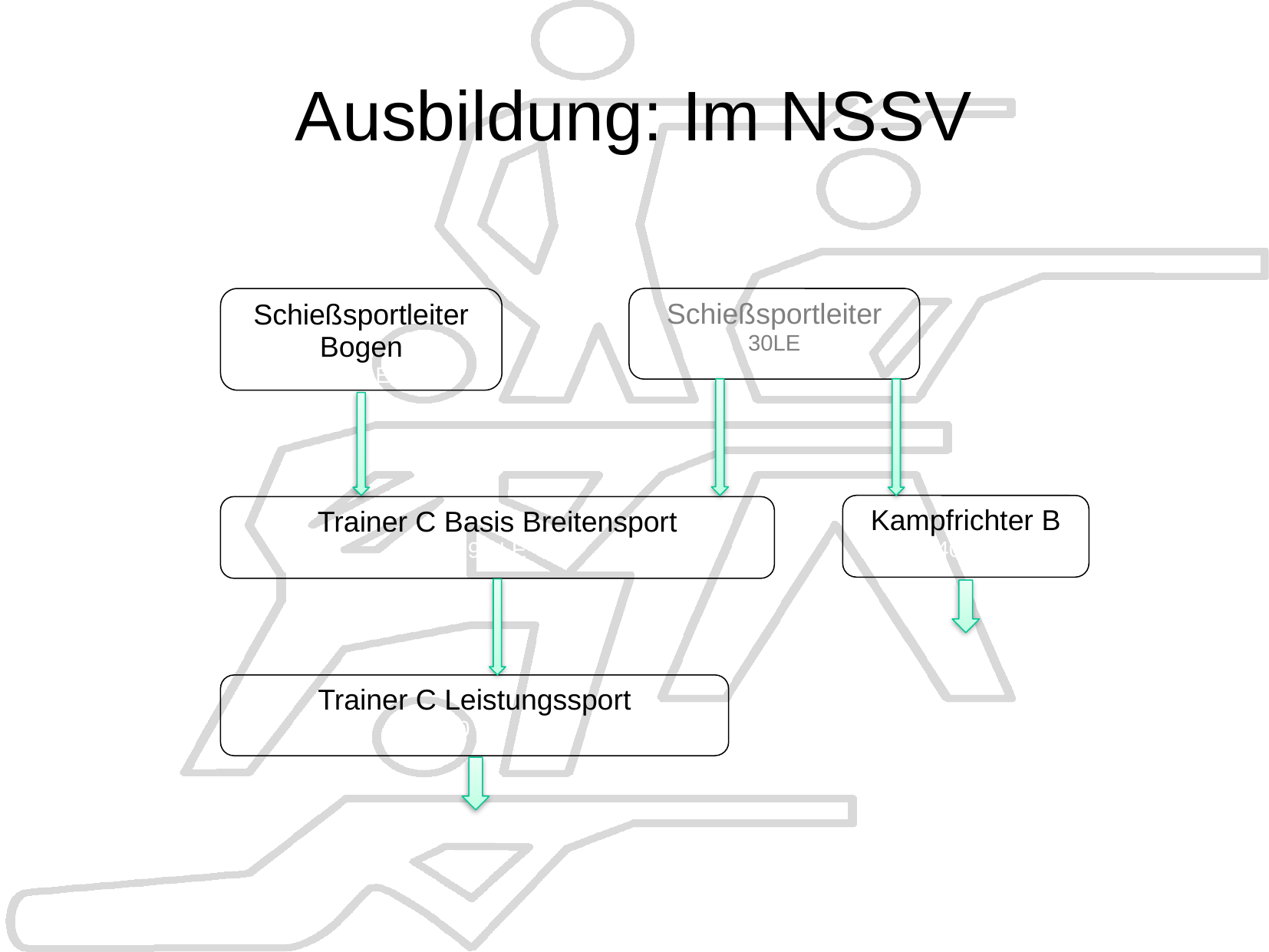

# Ausbildung: Im NSSV
Schießsportleiter
Bogen
45 LE
Schießsportleiter
30LE

Kampfrichter B
40 LE
Trainer C Basis Breitensport
90 LE

Trainer C Leistungssport
90 LE